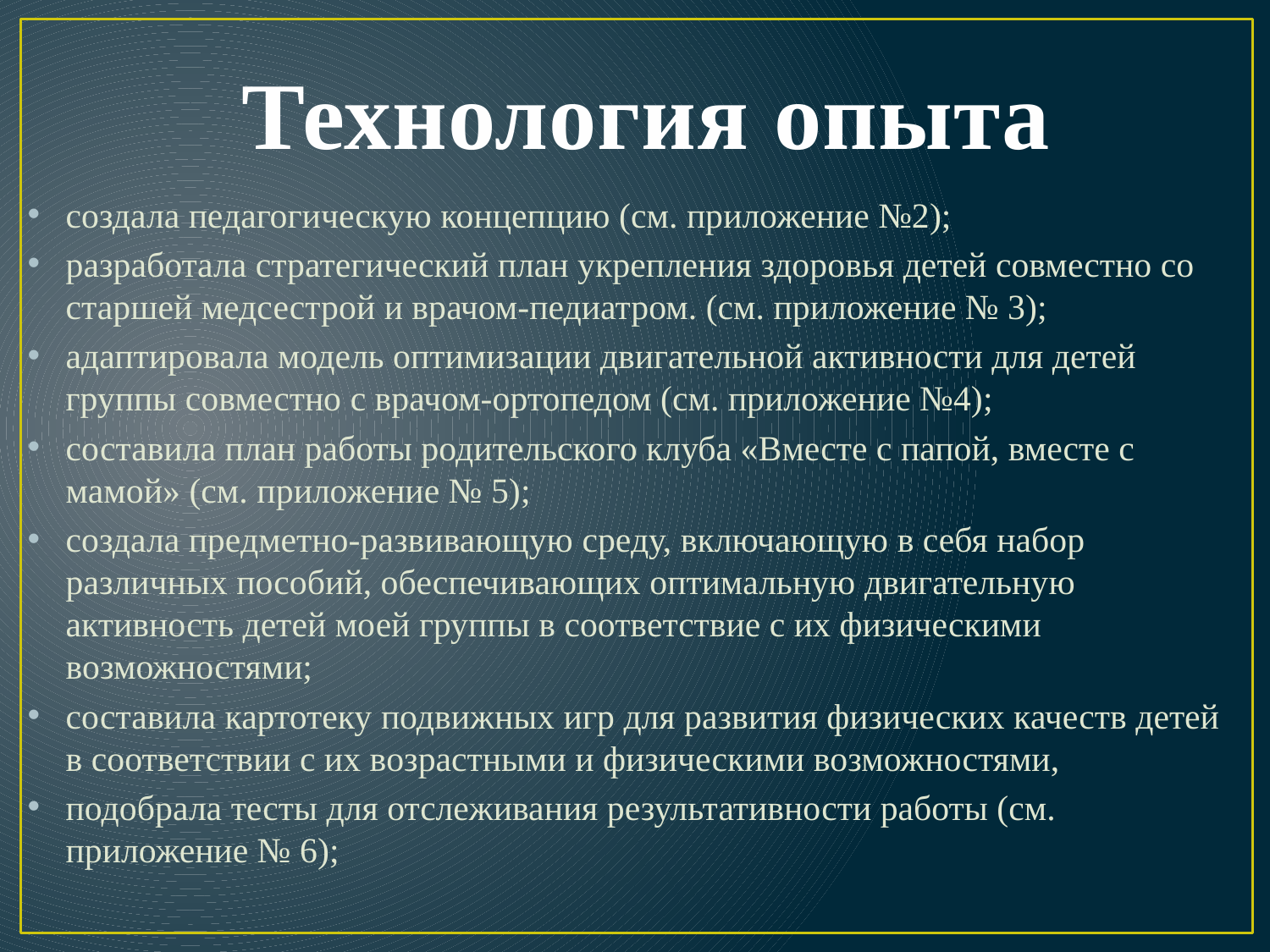

# Технология опыта
создала педагогическую концепцию (см. приложение №2);
разработала стратегический план укрепления здоровья детей совместно со старшей медсестрой и врачом-педиатром. (см. приложение № 3);
адаптировала модель оптимизации двигательной активности для детей группы совместно с врачом-ортопедом (см. приложение №4);
составила план работы родительского клуба «Вместе с папой, вместе с мамой» (см. приложение № 5);
создала предметно-развивающую среду, включающую в себя набор различных пособий, обеспечивающих оптимальную двигательную активность детей моей группы в соответствие с их физическими возможностями;
составила картотеку подвижных игр для развития физических качеств детей в соответствии с их возрастными и физическими возможностями,
подобрала тесты для отслеживания результативности работы (см. приложение № 6);